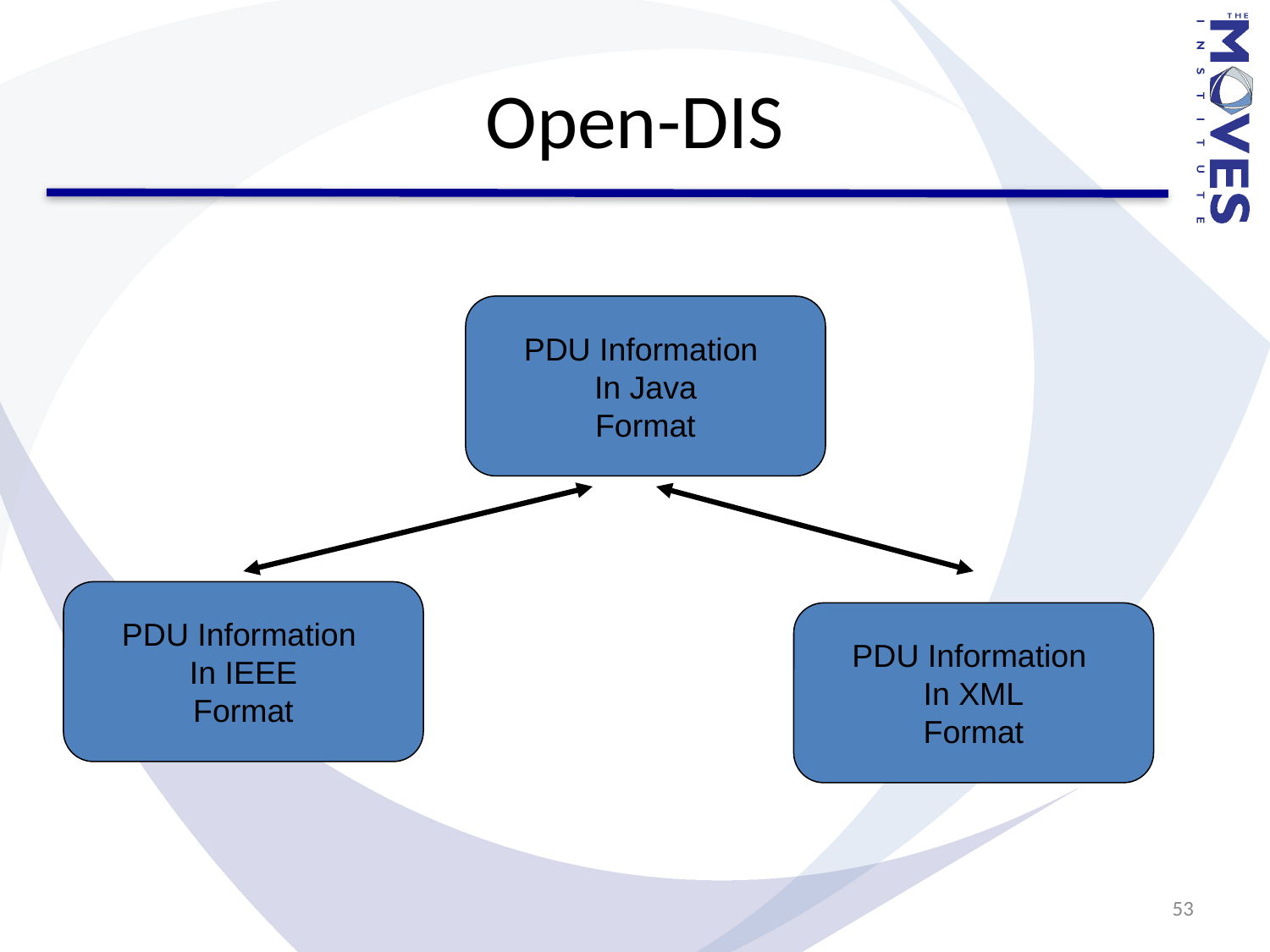

# Open-DIS
PDU Information
In Java
Format

PDU Information
In IEEE
Format
PDU Information
In XML
Format
53